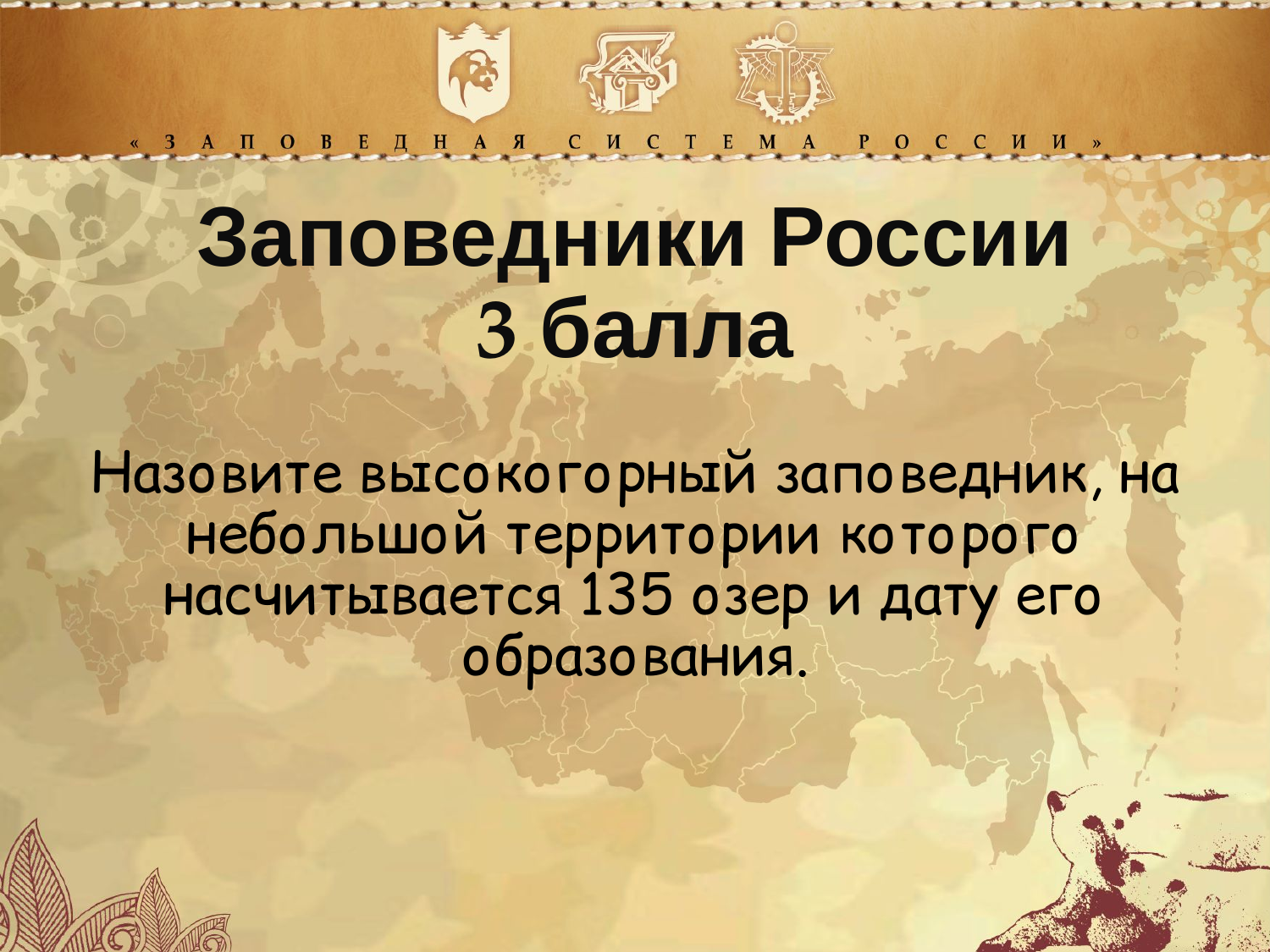

Заповедники России
3 балла
Назовите высокогорный заповедник, на небольшой территории которого насчитывается 135 озер и дату его образования.